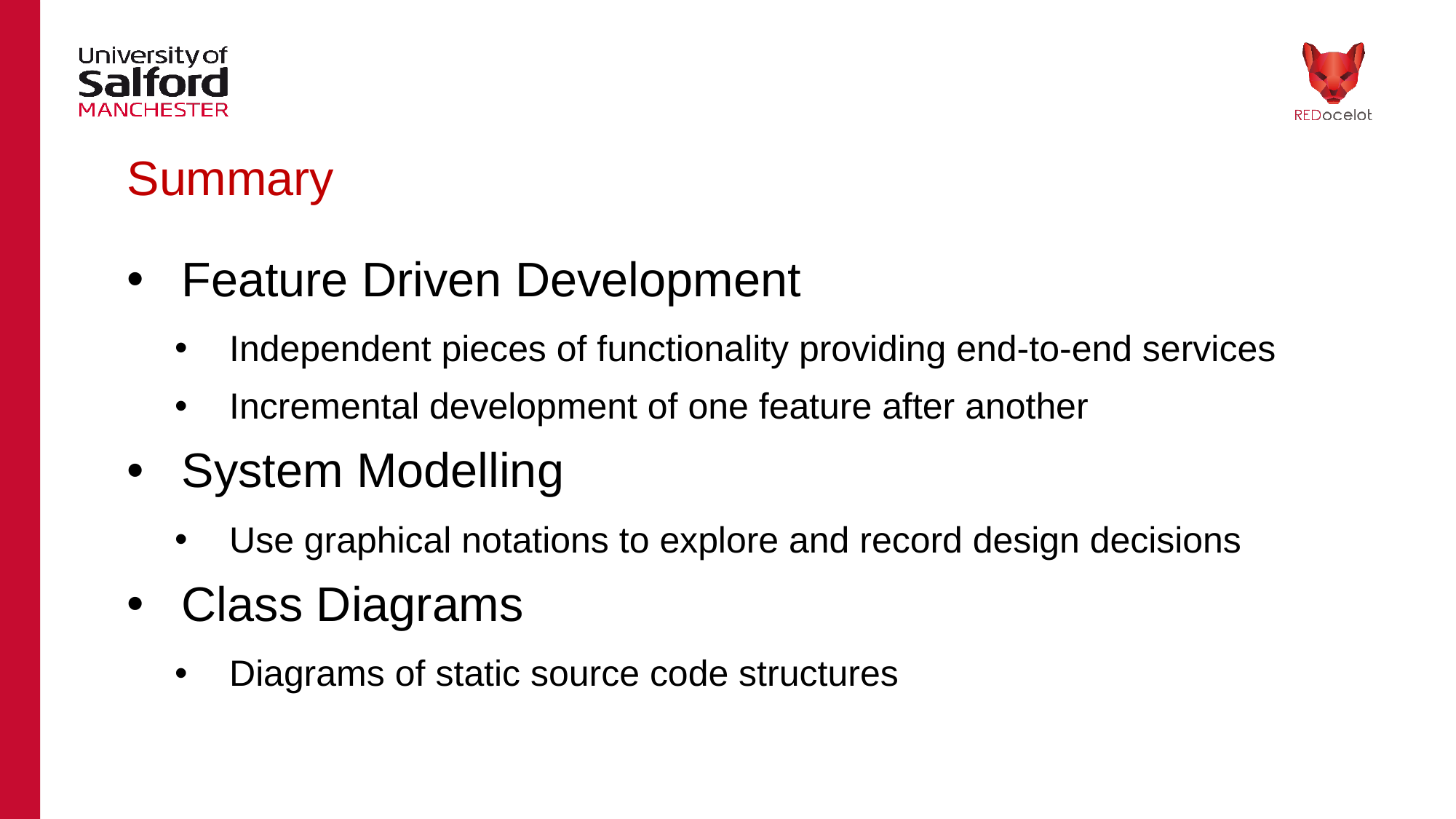

# Summary
Feature Driven Development
Independent pieces of functionality providing end-to-end services
Incremental development of one feature after another
System Modelling
Use graphical notations to explore and record design decisions
Class Diagrams
Diagrams of static source code structures